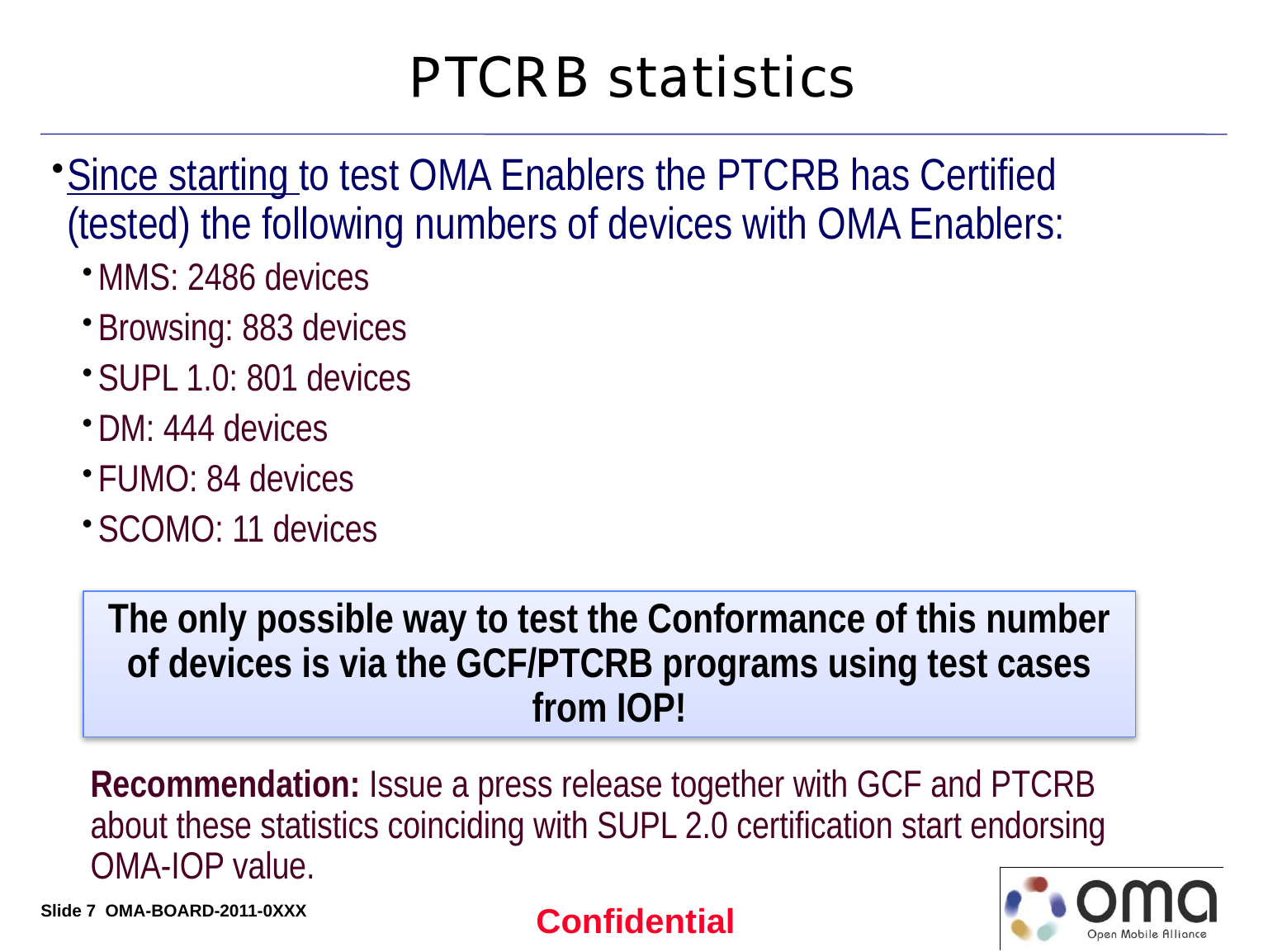

# PTCRB statistics
Since starting to test OMA Enablers the PTCRB has Certified (tested) the following numbers of devices with OMA Enablers:
MMS: 2486 devices
Browsing: 883 devices
SUPL 1.0: 801 devices
DM: 444 devices
FUMO: 84 devices
SCOMO: 11 devices
The only possible way to test the Conformance of this number of devices is via the GCF/PTCRB programs using test cases from IOP!
Recommendation: Issue a press release together with GCF and PTCRB about these statistics coinciding with SUPL 2.0 certification start endorsing OMA-IOP value.